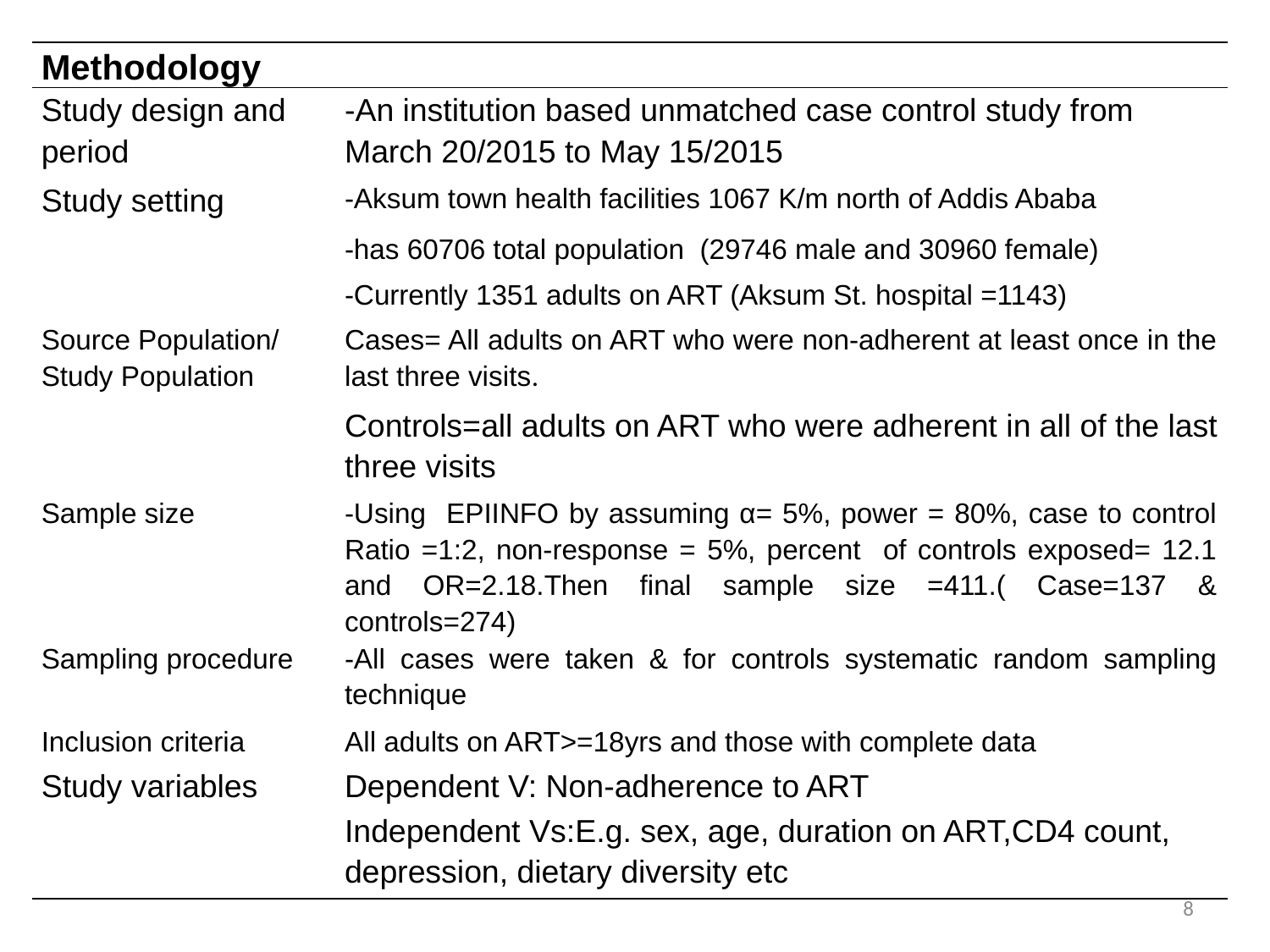

| Methodology |  |  |
| --- | --- | --- |
| Study design and period | -An institution based unmatched case control study from March 20/2015 to May 15/2015 |  |
| Study setting | -Aksum town health facilities 1067 K/m north of Addis Ababa |  |
|  | -has 60706 total population (29746 male and 30960 female) |  |
|  | -Currently 1351 adults on ART (Aksum St. hospital =1143) |  |
| Source Population/ Study Population | Cases= All adults on ART who were non-adherent at least once in the last three visits. |  |
|  | Controls=all adults on ART who were adherent in all of the last three visits |  |
| Sample size | -Using EPIINFO by assuming α= 5%, power = 80%, case to control Ratio =1:2, non-response = 5%, percent of controls exposed= 12.1 and OR=2.18.Then final sample size =411.( Case=137 & controls=274) |  |
| Sampling procedure | -All cases were taken & for controls systematic random sampling technique |  |
| Inclusion criteria | All adults on ART>=18yrs and those with complete data |  |
| Study variables | Dependent V: Non-adherence to ART |  |
|  | Independent Vs:E.g. sex, age, duration on ART,CD4 count, depression, dietary diversity etc |  |
8